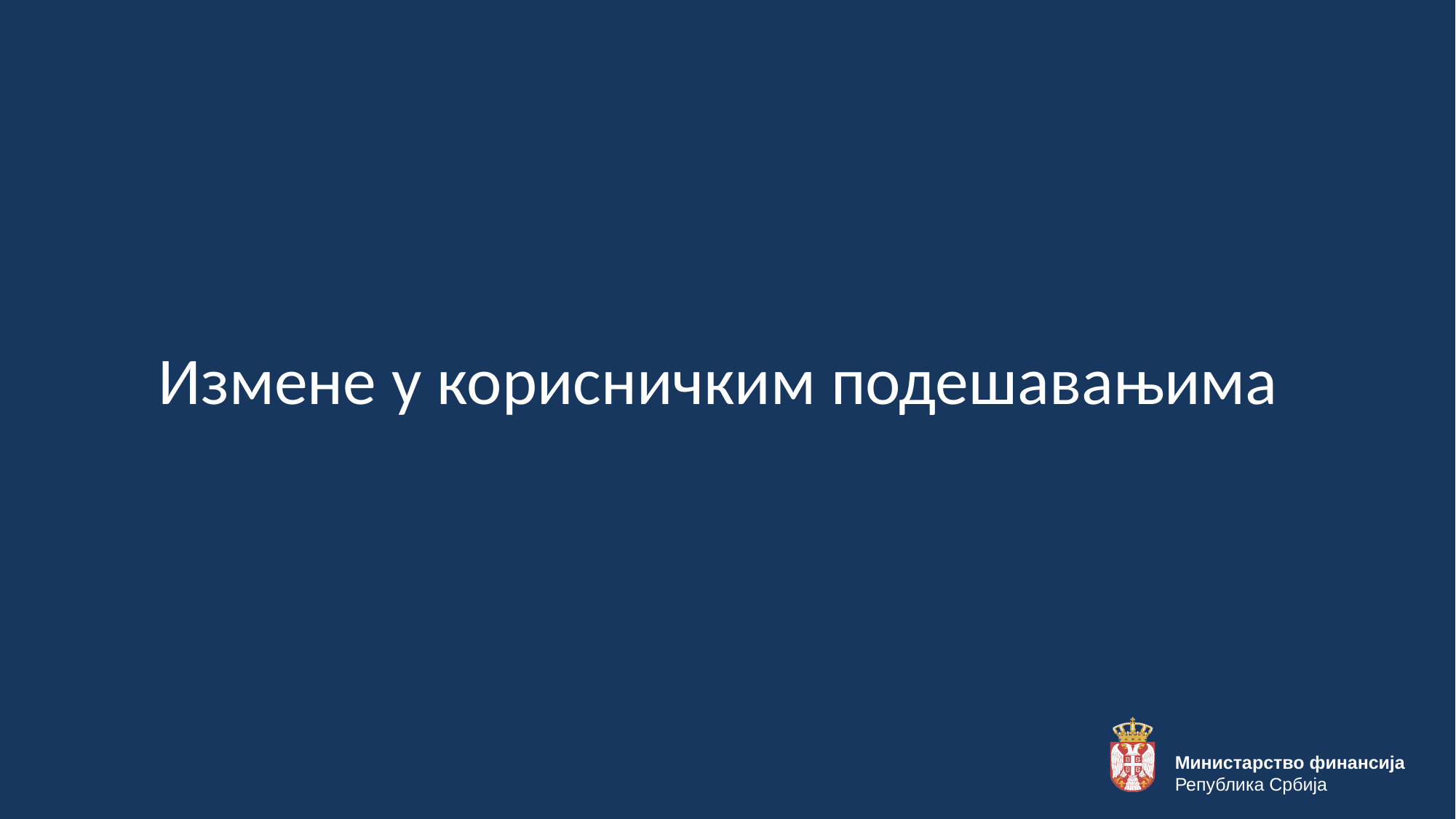

Измене у корисничким подешавањима

Министарство финансија
Република Србија